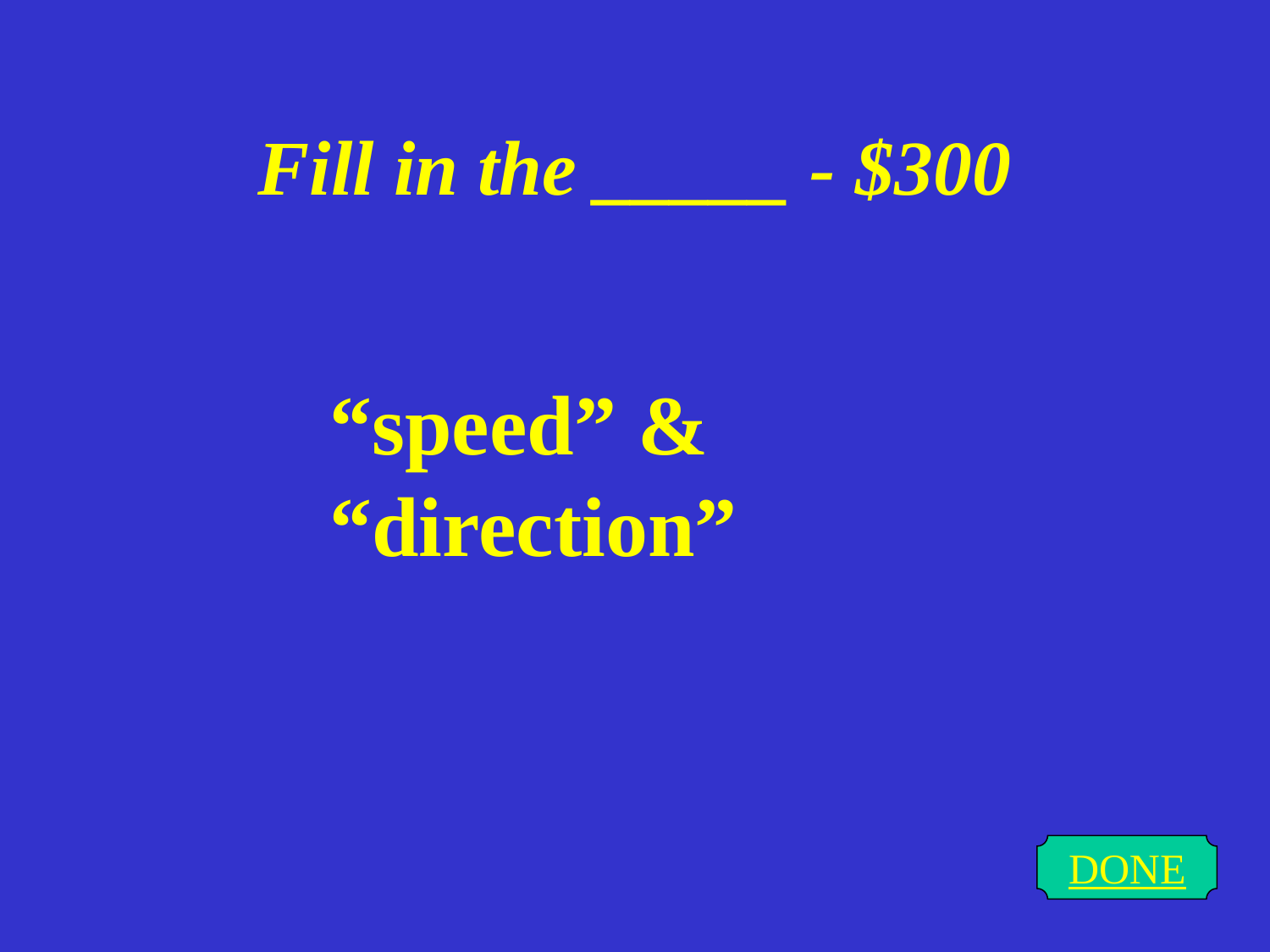

# Fill in the _____ - $300
“speed” & “direction”

DONE